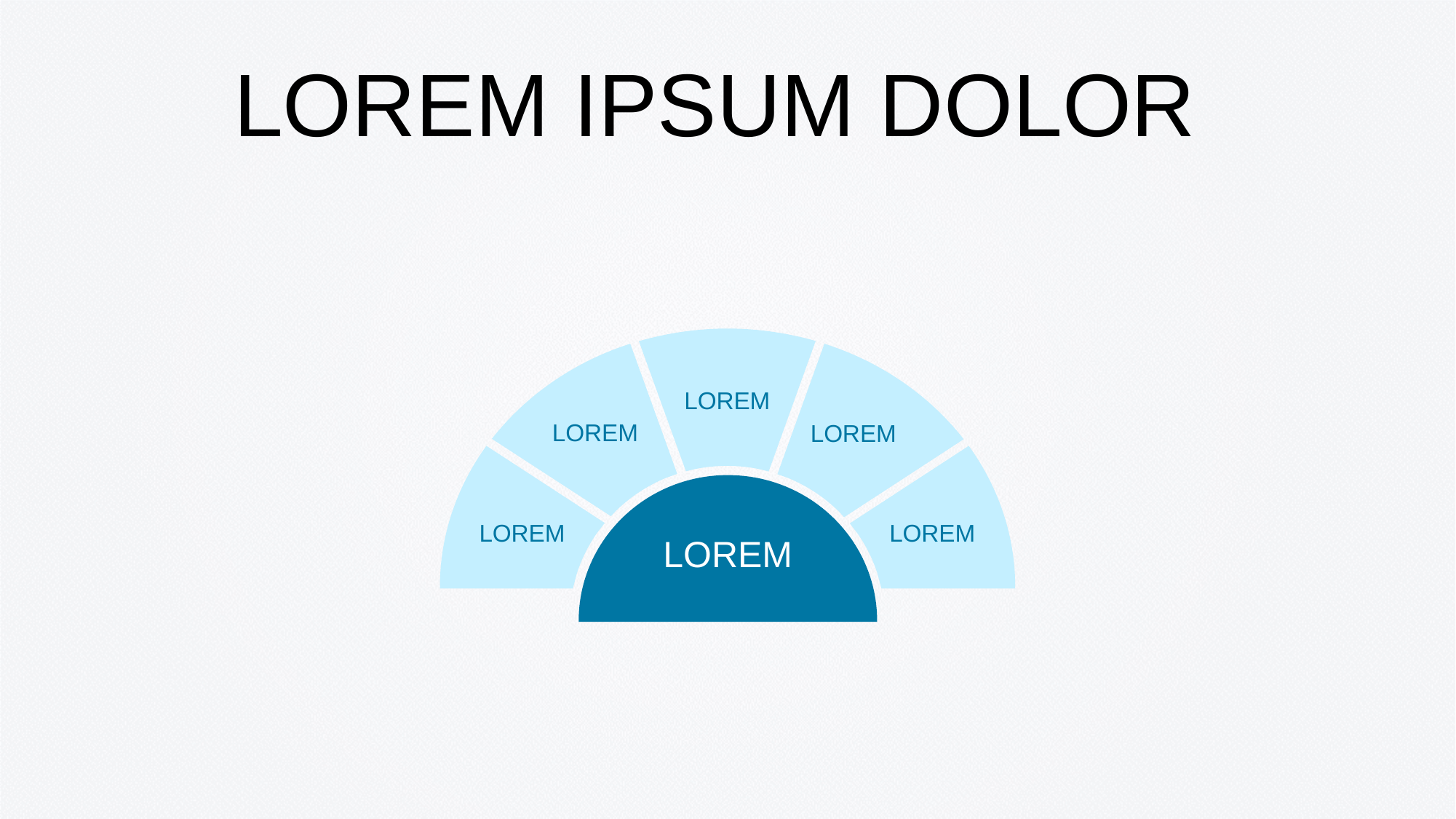

# LOREM IPSUM DOLOR
LOREM
LOREM
LOREM
LOREM
LOREM
LOREM